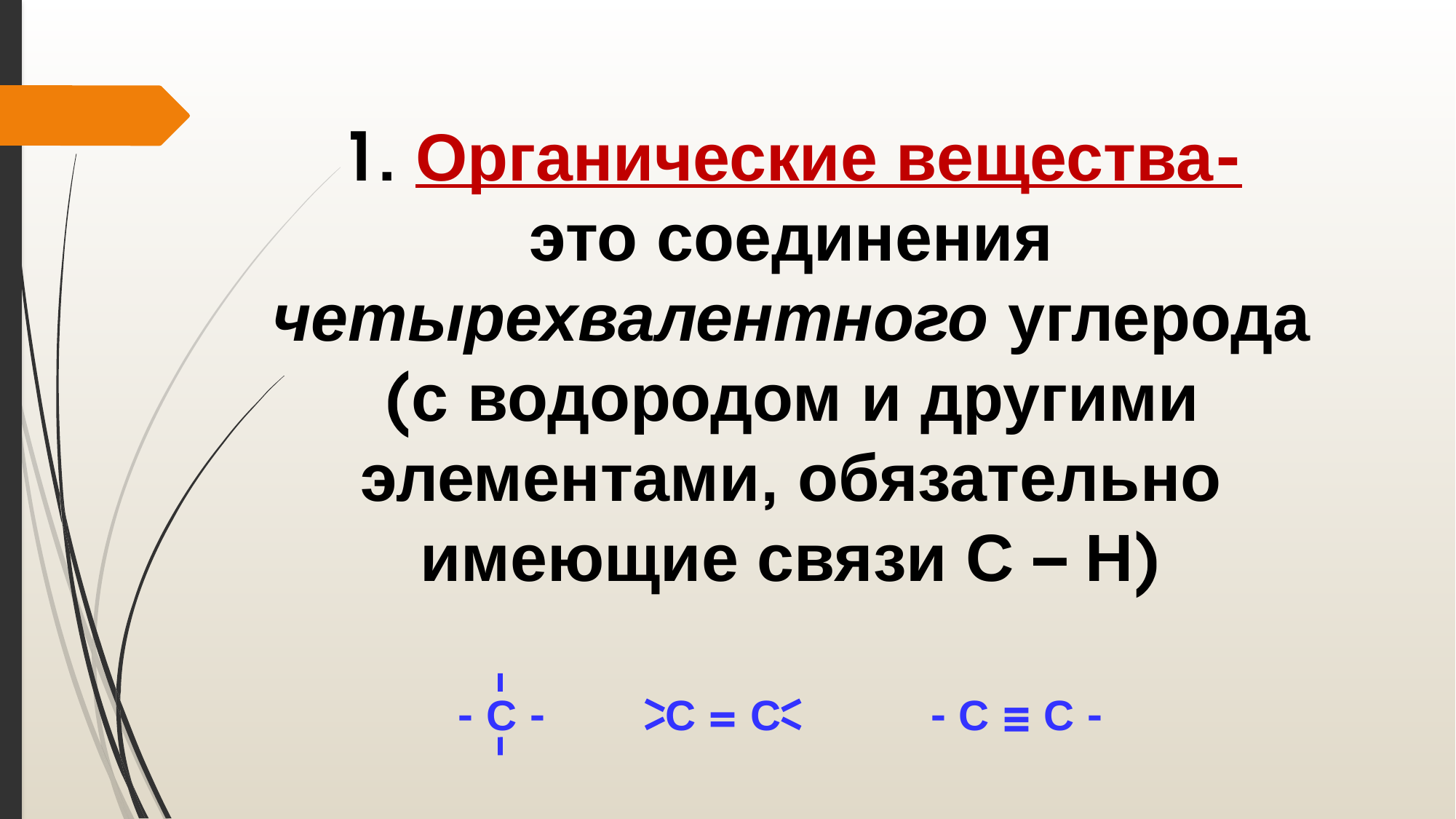

1. Органические вещества-
это соединения четырехвалентного углерода (с водородом и другими элементами, обязательно имеющие связи С – Н)

- С -
С = С
- С ≡ С -